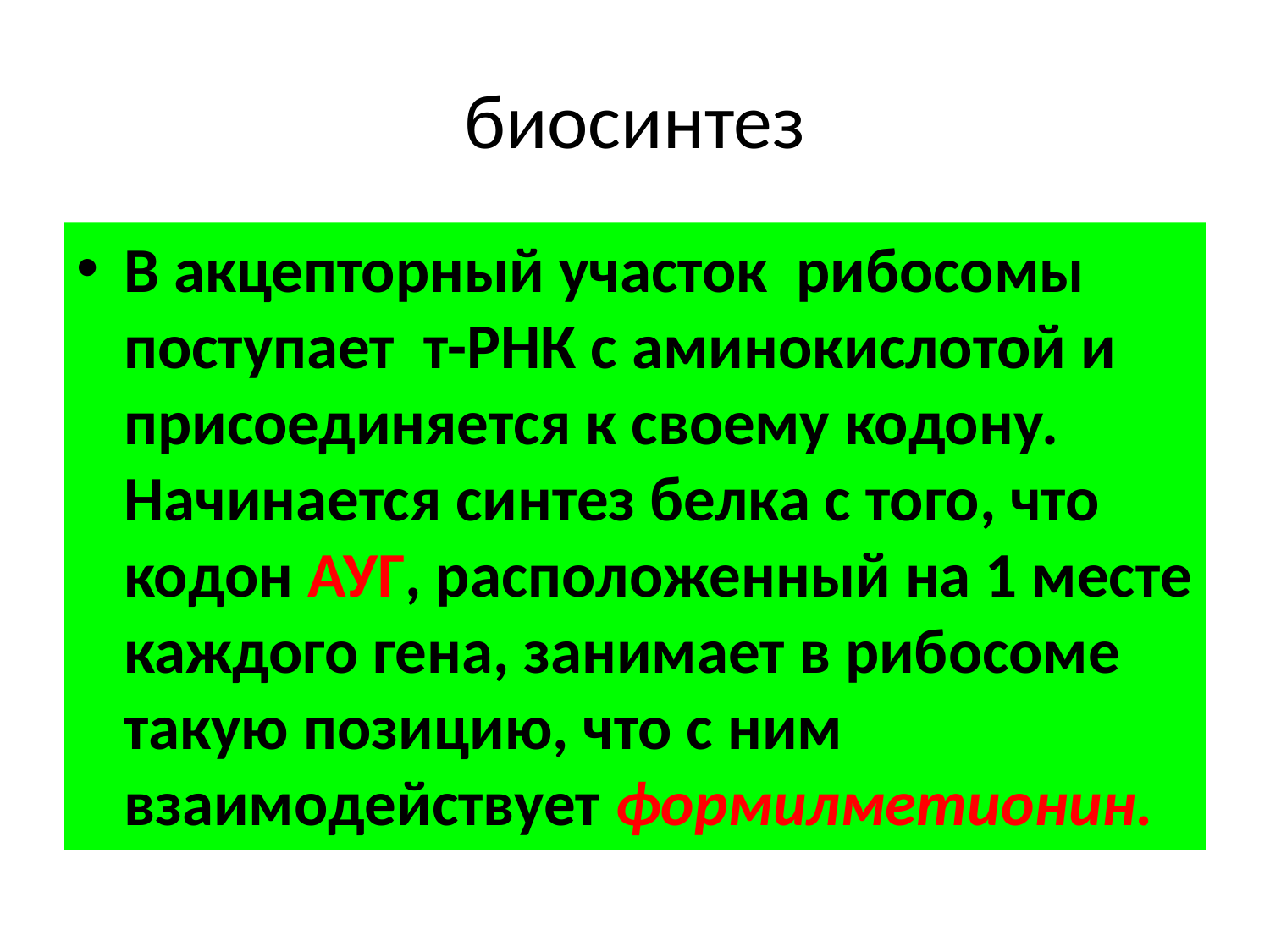

# биосинтез
В акцепторный участок  рибосомы поступает  т-РНК с аминокислотой и присоединяется к своему кодону. Начинается синтез белка с того, что кодон АУГ, расположенный на 1 месте каждого гена, занимает в рибосоме такую позицию, что с ним взаимодействует формилметионин.